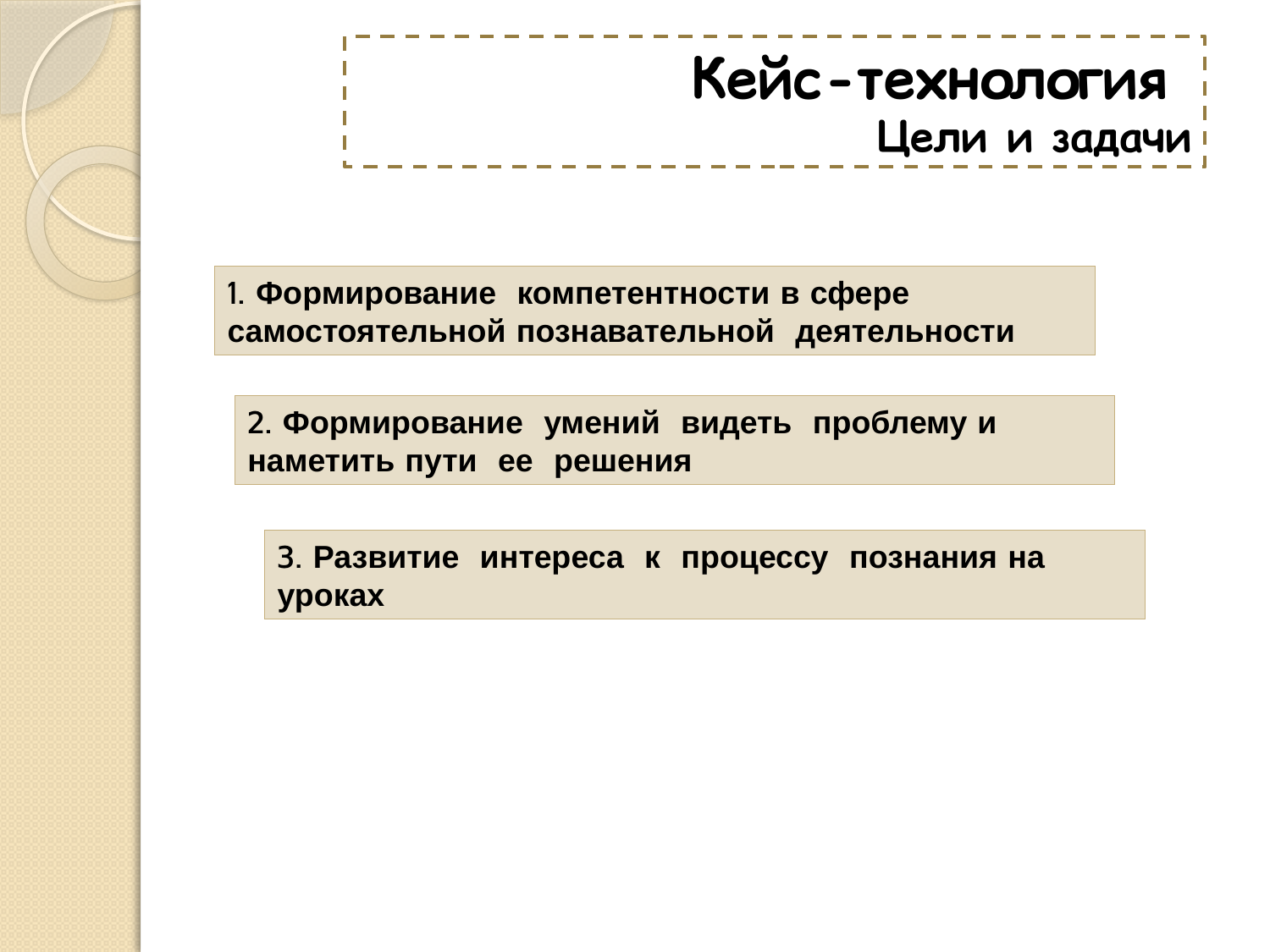

Кейс-технология
Цели и задачи
1. Формирование  компетентности в сфере  самостоятельной познавательной  деятельности
2. Формирование  умений  видеть  проблему и наметить пути  ее  решения
3. Развитие  интереса  к  процессу  познания на  уроках